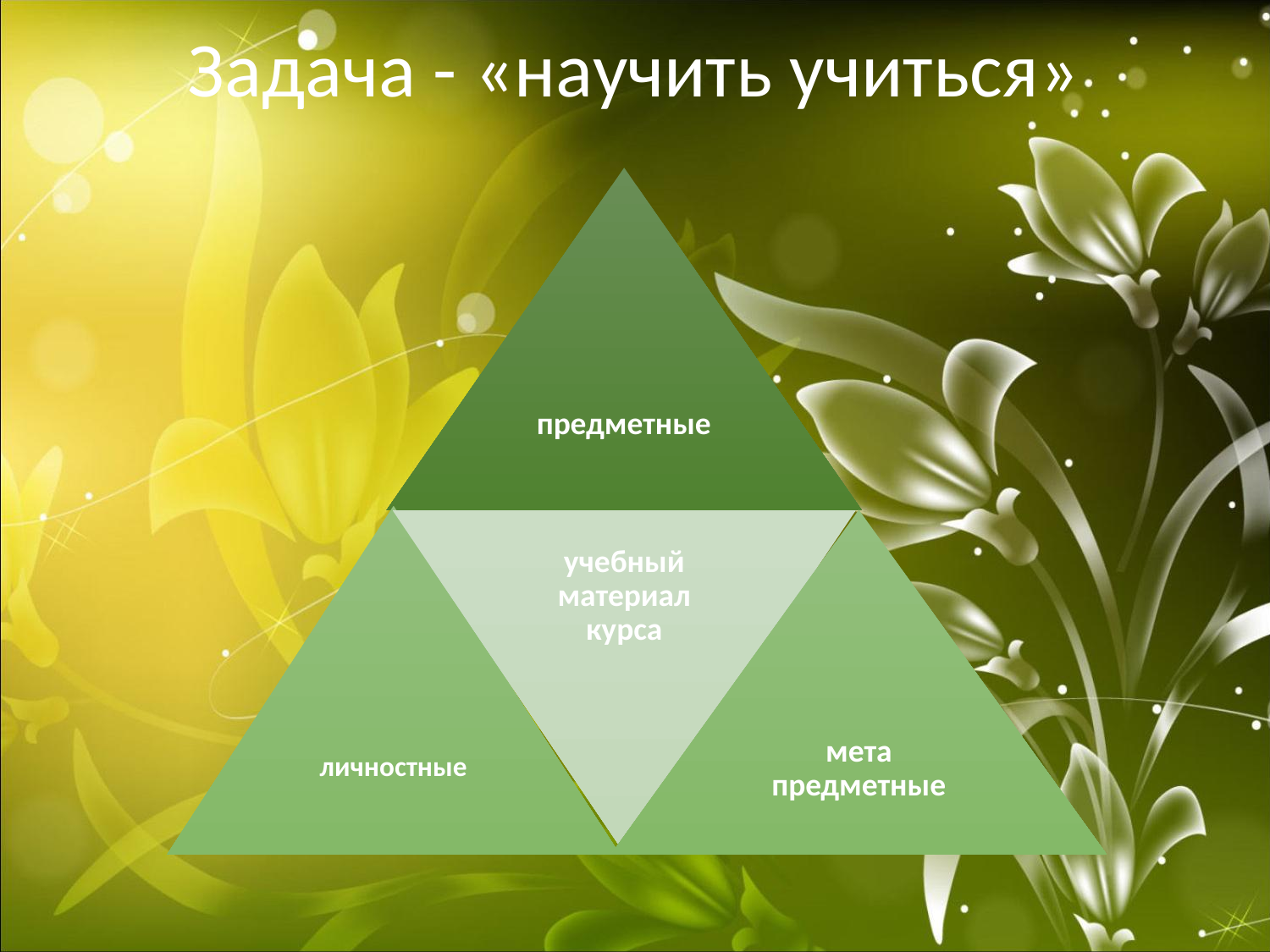

Задача - «научить учиться»
предметные
личностные
учебный материал курса
мета предметные